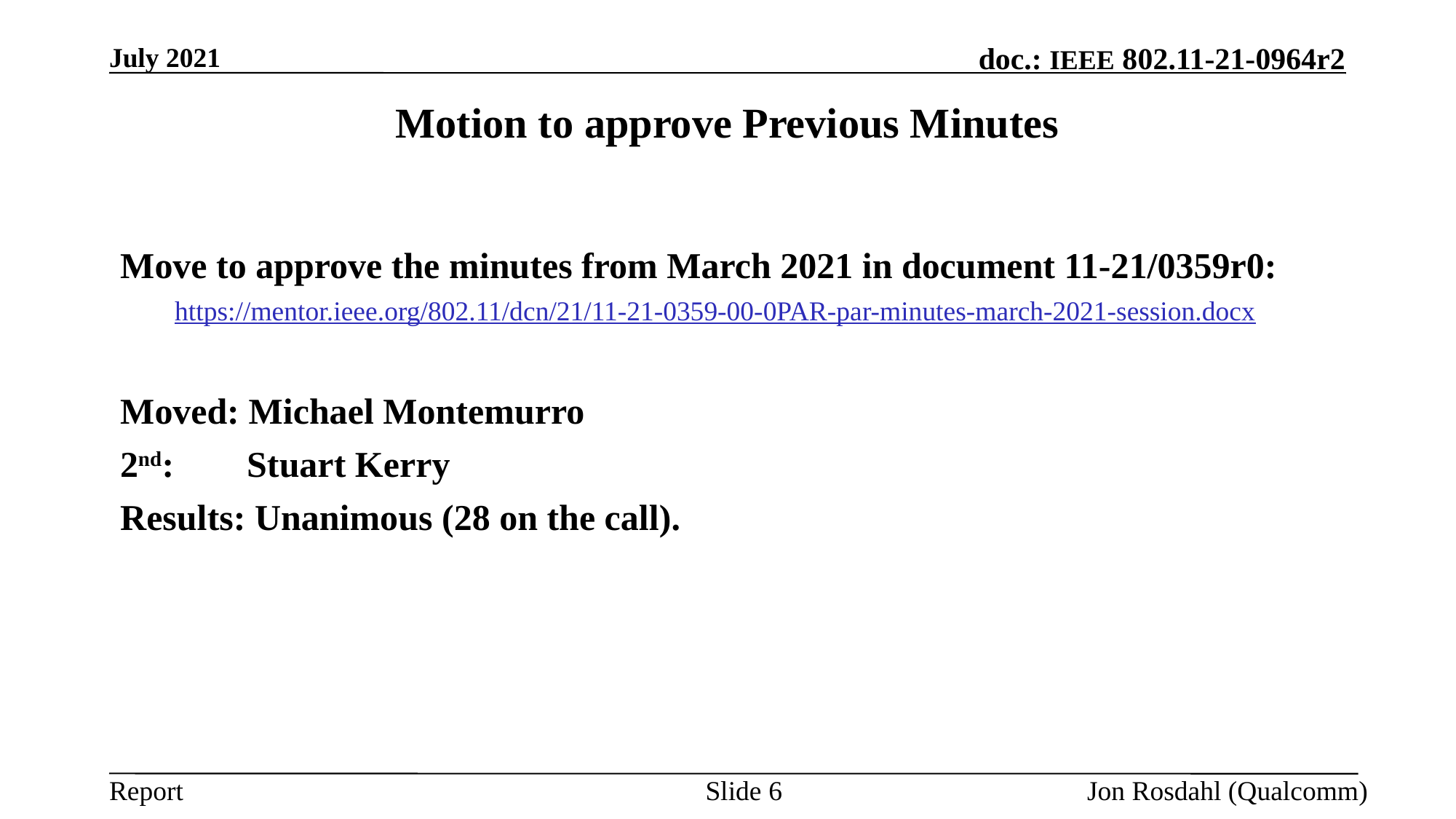

July 2021
# Motion to approve Previous Minutes
Move to approve the minutes from March 2021 in document 11-21/0359r0:
https://mentor.ieee.org/802.11/dcn/21/11-21-0359-00-0PAR-par-minutes-march-2021-session.docx

Moved: Michael Montemurro
2nd:        Stuart Kerry
Results: Unanimous (28 on the call).
Slide 6
Jon Rosdahl (Qualcomm)